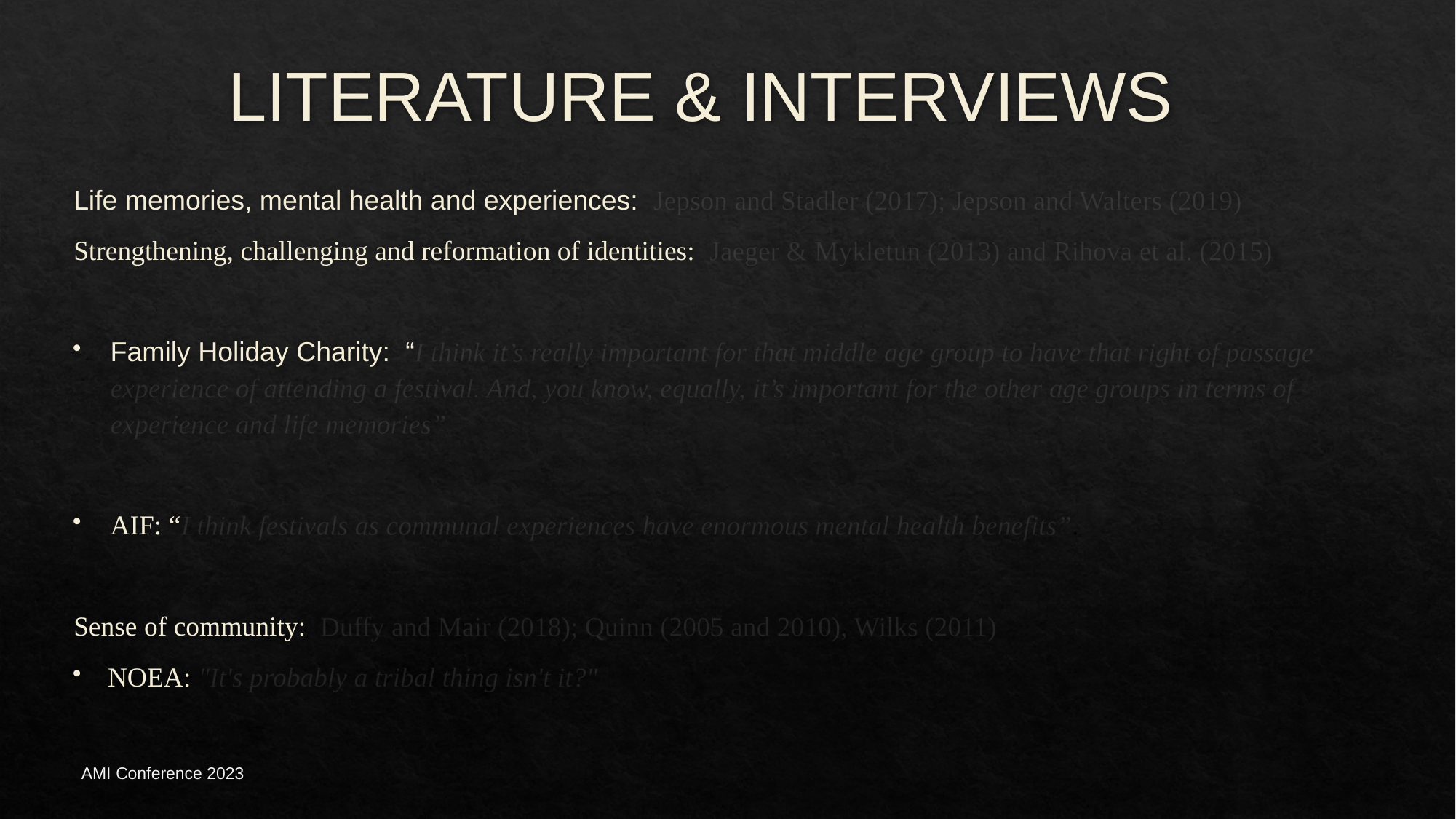

# LITERATURE & INTERVIEWS
Life memories, mental health and experiences:  Jepson and Stadler (2017); Jepson and Walters (2019)
Strengthening, challenging and reformation of identities:  Jaeger & Mykletun (2013) and Rihova et al. (2015)

Family Holiday Charity:  “I think it’s really important for that middle age group to have that right of passage experience of attending a festival. And, you know, equally, it’s important for the other age groups in terms of experience and life memories”

AIF: “I think festivals as communal experiences have enormous mental health benefits”.

Sense of community:  Duffy and Mair (2018); Quinn (2005 and 2010), Wilks (2011)
NOEA: "It's probably a tribal thing isn't it?"

AMI Conference 2023